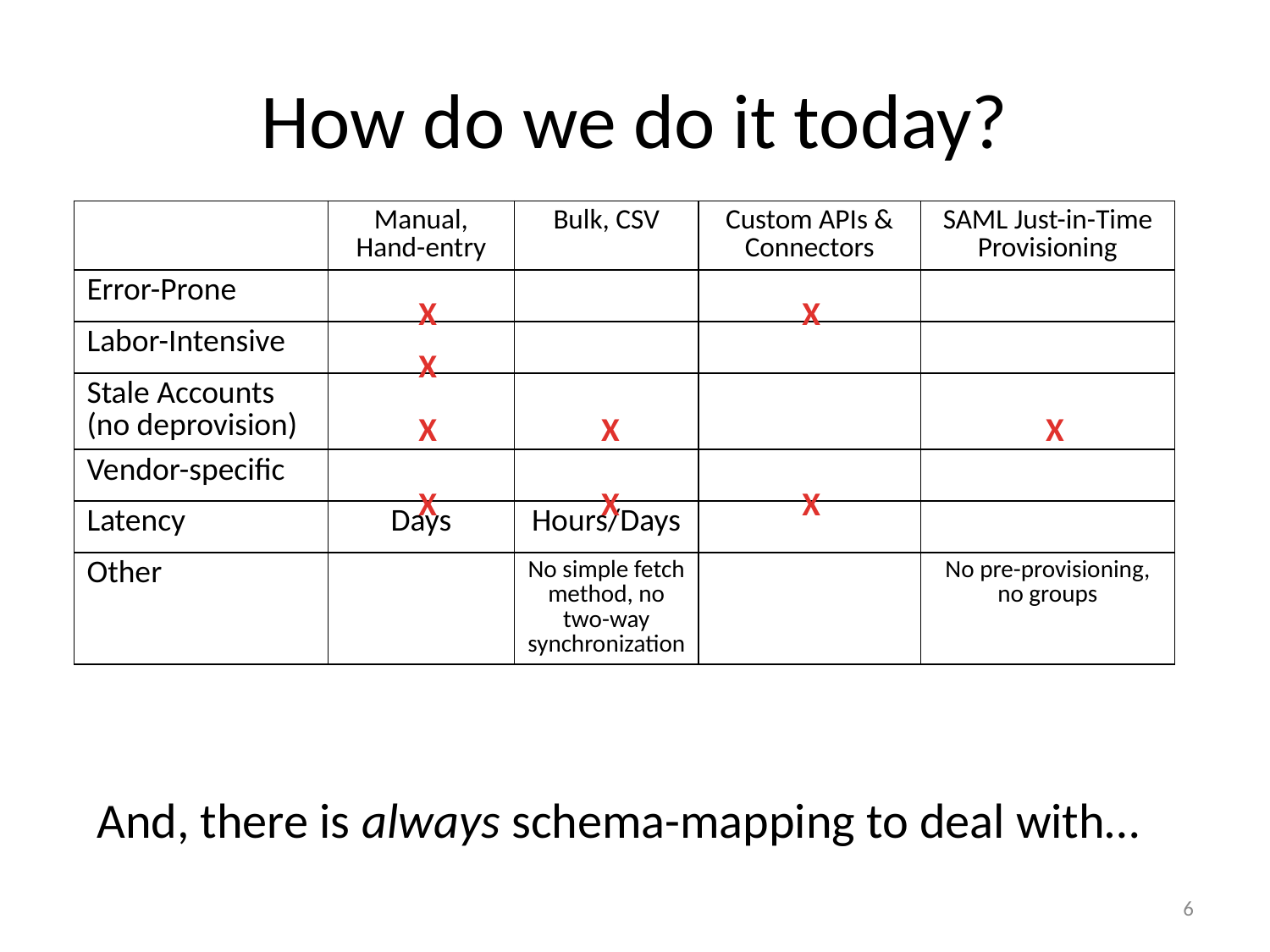

# How do we do it today?
|  | Manual, Hand-entry | Bulk, CSV | Custom APIs & Connectors | SAML Just-in-Time Provisioning |
| --- | --- | --- | --- | --- |
| Error-Prone |  |  |  |  |
| Labor-Intensive |  |  |  |  |
| Stale Accounts (no deprovision) |  |  |  |  |
| Vendor-specific |  |  |  |  |
| Latency | Days | Hours/Days |  |  |
| Other |  | No simple fetch method, no two-way synchronization |  | No pre-provisioning, no groups |
X
X
X
X
X
X
X
X
X
And, there is always schema-mapping to deal with…
6